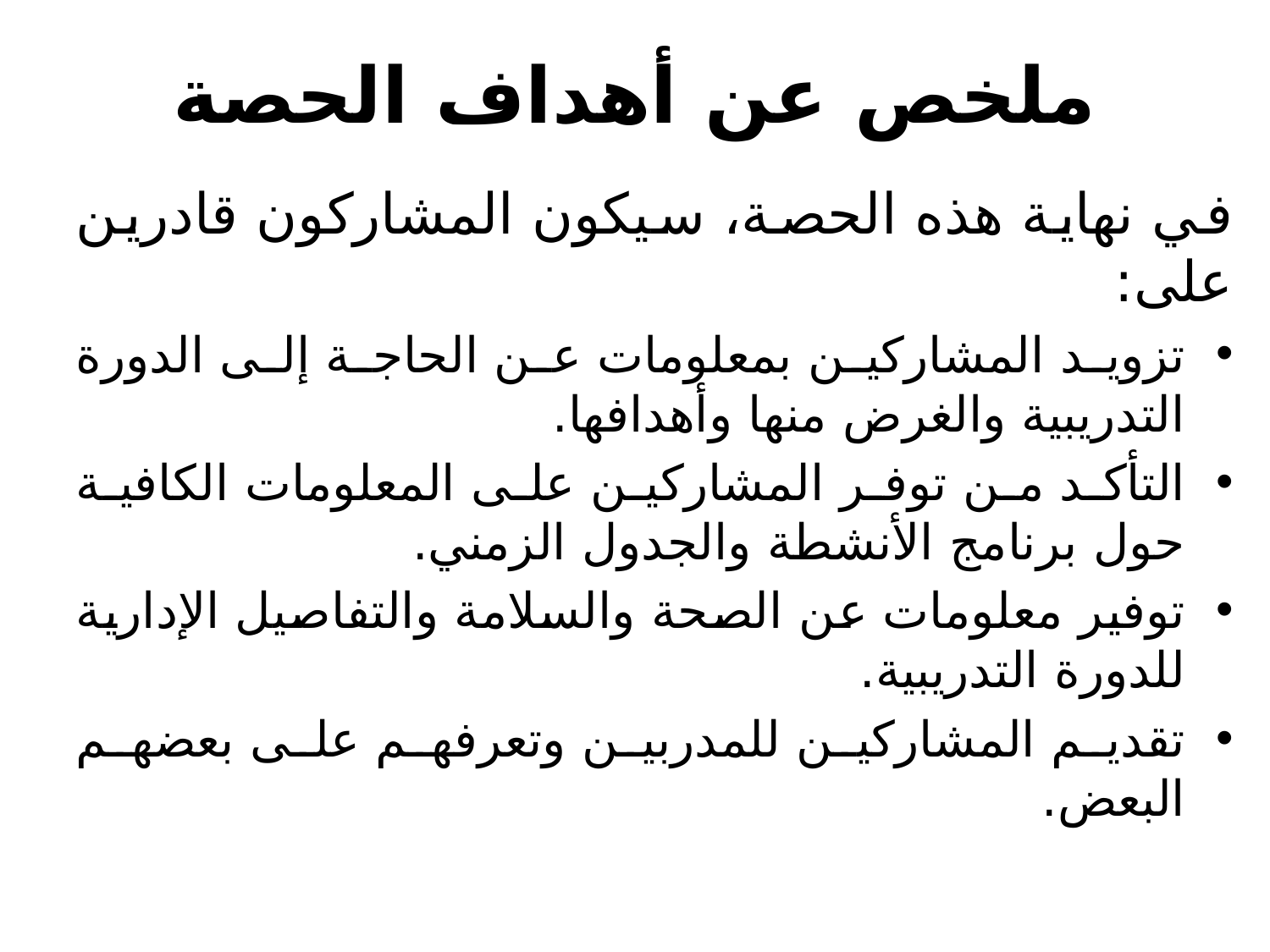

# ملخص عن أهداف الحصة
في نهاية هذه الحصة، سيكون المشاركون قادرين على:
تزويد المشاركين بمعلومات عن الحاجة إلى الدورة التدريبية والغرض منها وأهدافها.
التأكد من توفر المشاركين على المعلومات الكافية حول برنامج الأنشطة والجدول الزمني.
توفير معلومات عن الصحة والسلامة والتفاصيل الإدارية للدورة التدريبية.
تقديم المشاركين للمدربين وتعرفهم على بعضهم البعض.